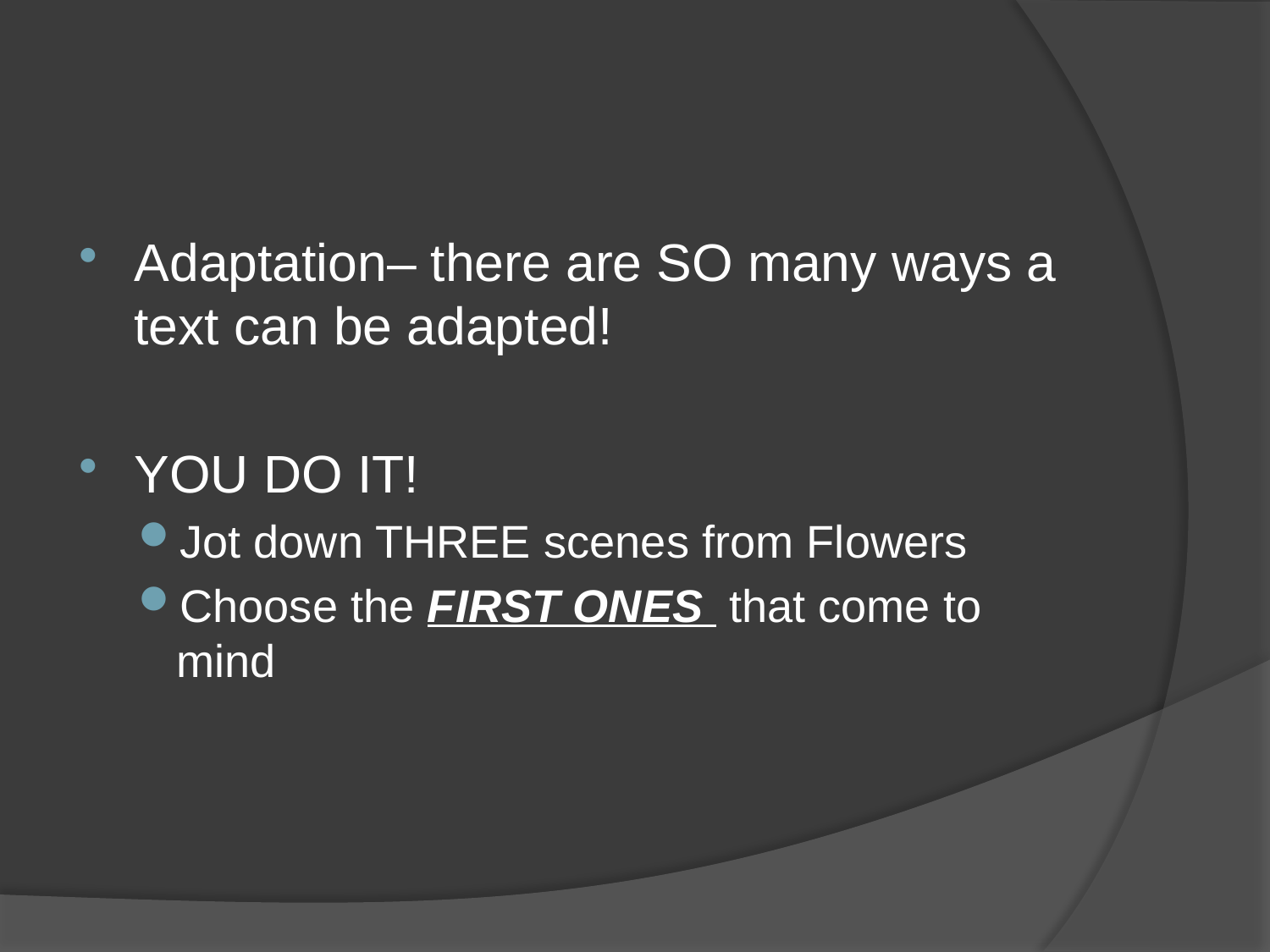

#
Adaptation– there are SO many ways a text can be adapted!

YOU DO IT!
Jot down THREE scenes from Flowers
Choose the FIRST ONES  that come to mind